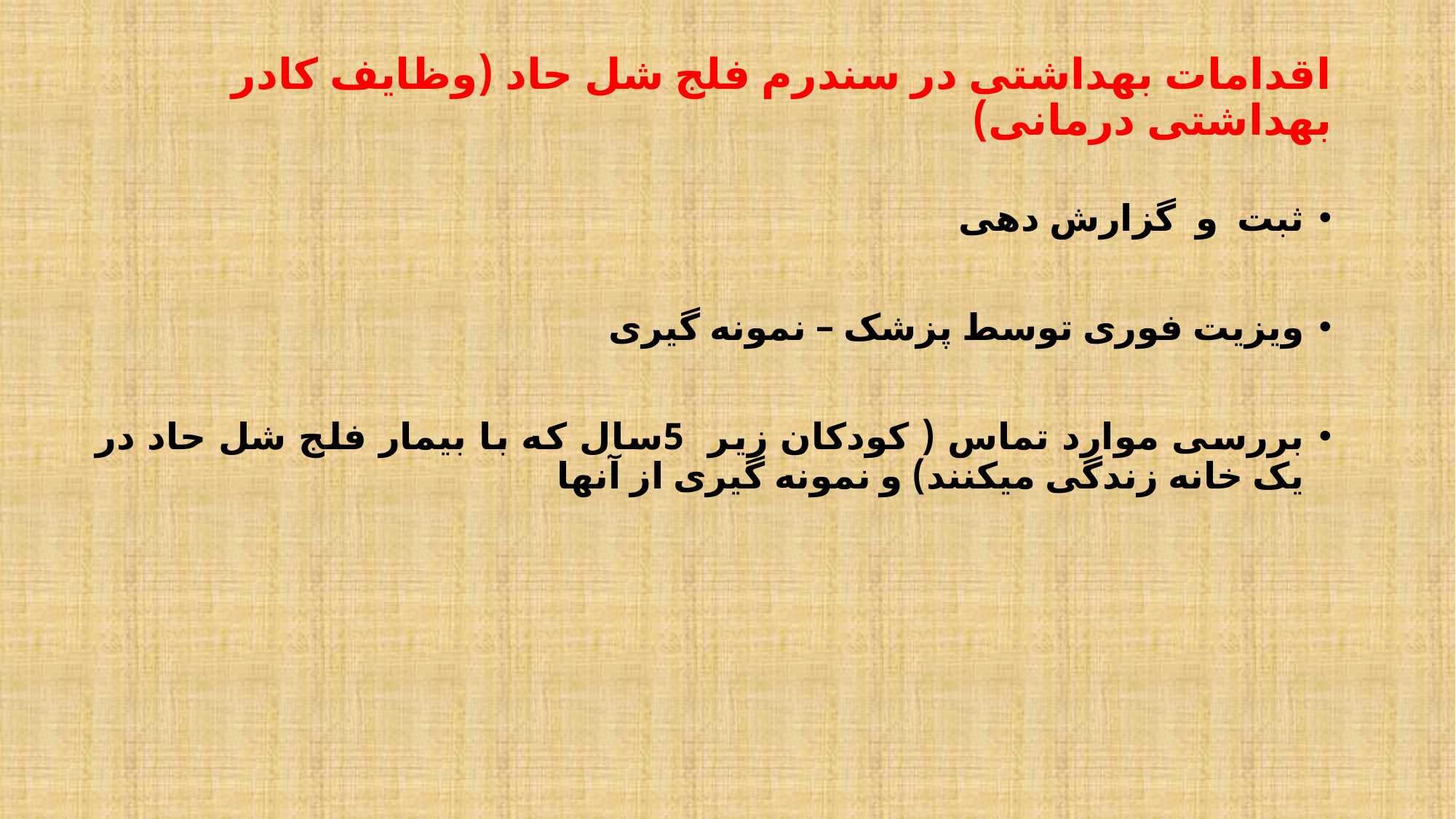

# اقدامات بهداشتی در سندرم فلج شل حاد (وظایف کادر بهداشتی درمانی)
ثبت  و  گزارش دهی

ویزیت فوری توسط پزشک – نمونه گیری

بررسی موارد تماس ( کودکان زیر  5سال که با بیمار فلج شل حاد در یک خانه زندگی میکنند) و نمونه گیری از آنها